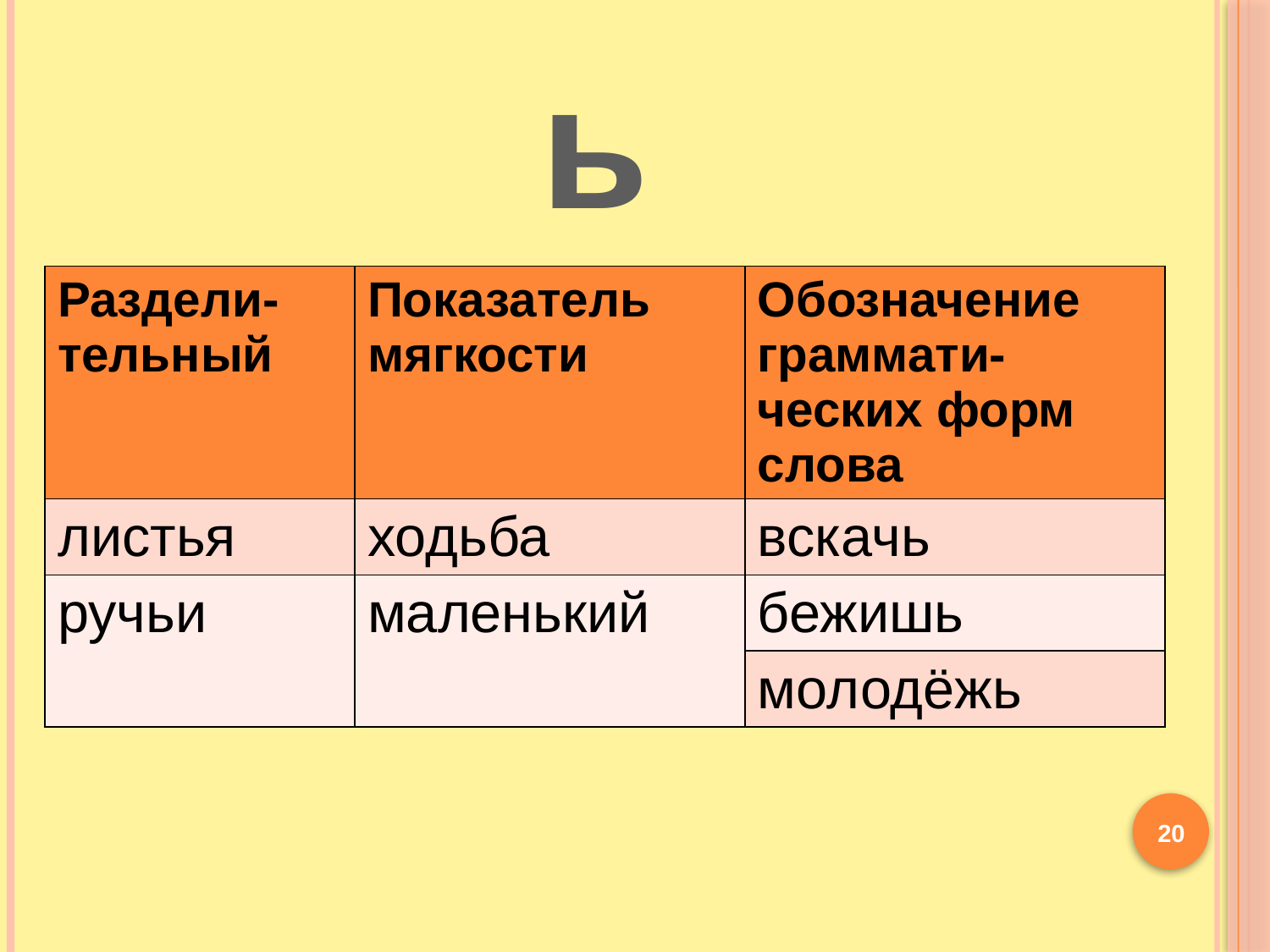

ь
| Раздели-тельный | Показатель мягкости | Обозначение граммати-ческих форм слова |
| --- | --- | --- |
| листья | ходьба | вскачь |
| ручьи | маленький | бежишь |
|  |  | молодёжь |
20